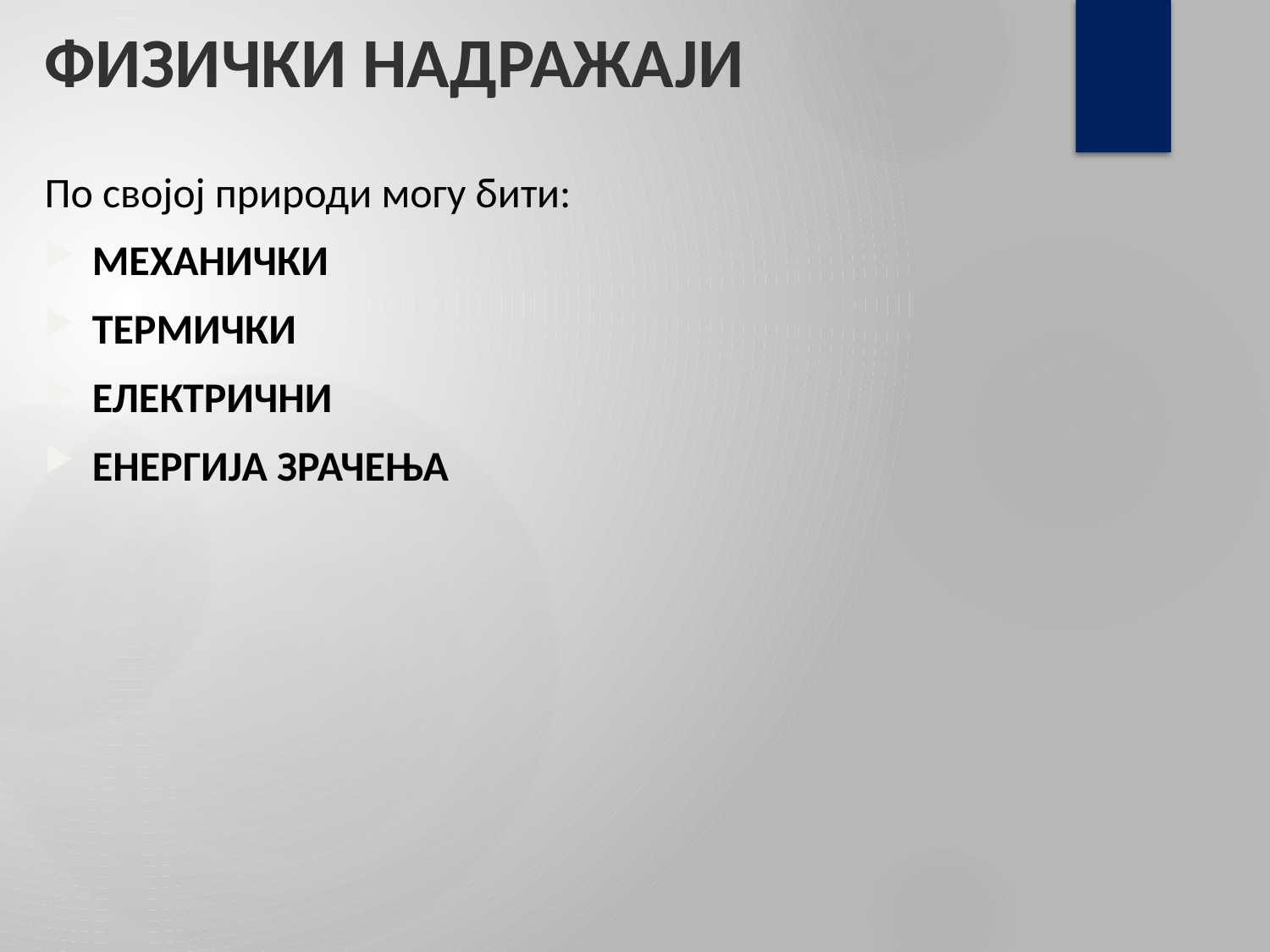

# ФИЗИЧКИ НАДРАЖАЈИ
По својој природи могу бити:
МЕХАНИЧКИ
ТЕРМИЧКИ
ЕЛЕКТРИЧНИ
ЕНЕРГИЈА ЗРАЧЕЊА